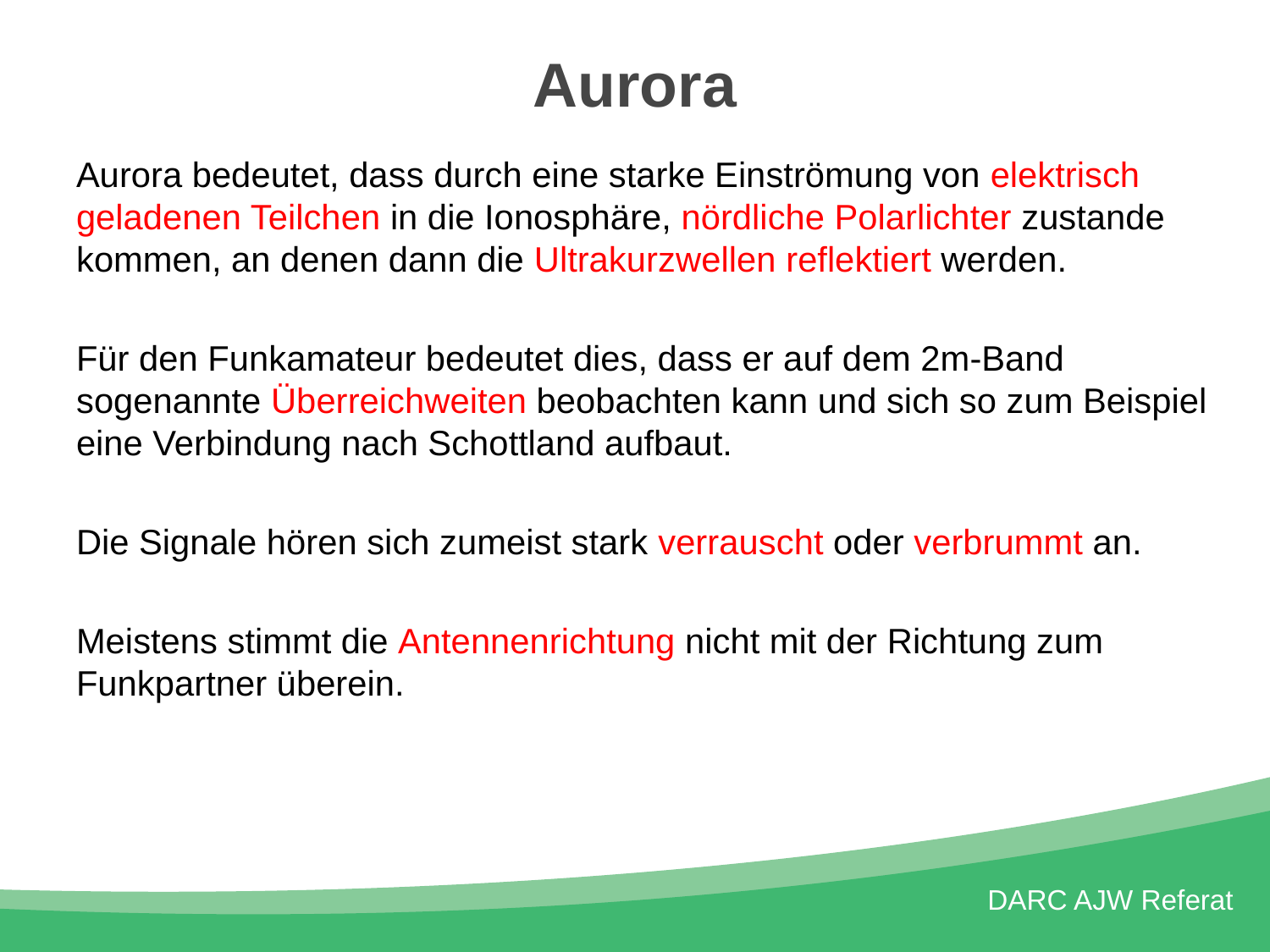

# Aurora
Aurora bedeutet, dass durch eine starke Einströmung von elektrisch geladenen Teilchen in die Ionosphäre, nördliche Polarlichter zustande kommen, an denen dann die Ultrakurzwellen reflektiert werden.

Für den Funkamateur bedeutet dies, dass er auf dem 2m-Band sogenannte Überreichweiten beobachten kann und sich so zum Beispiel eine Verbindung nach Schottland aufbaut.

Die Signale hören sich zumeist stark verrauscht oder verbrummt an.

Meistens stimmt die Antennenrichtung nicht mit der Richtung zum Funkpartner überein.